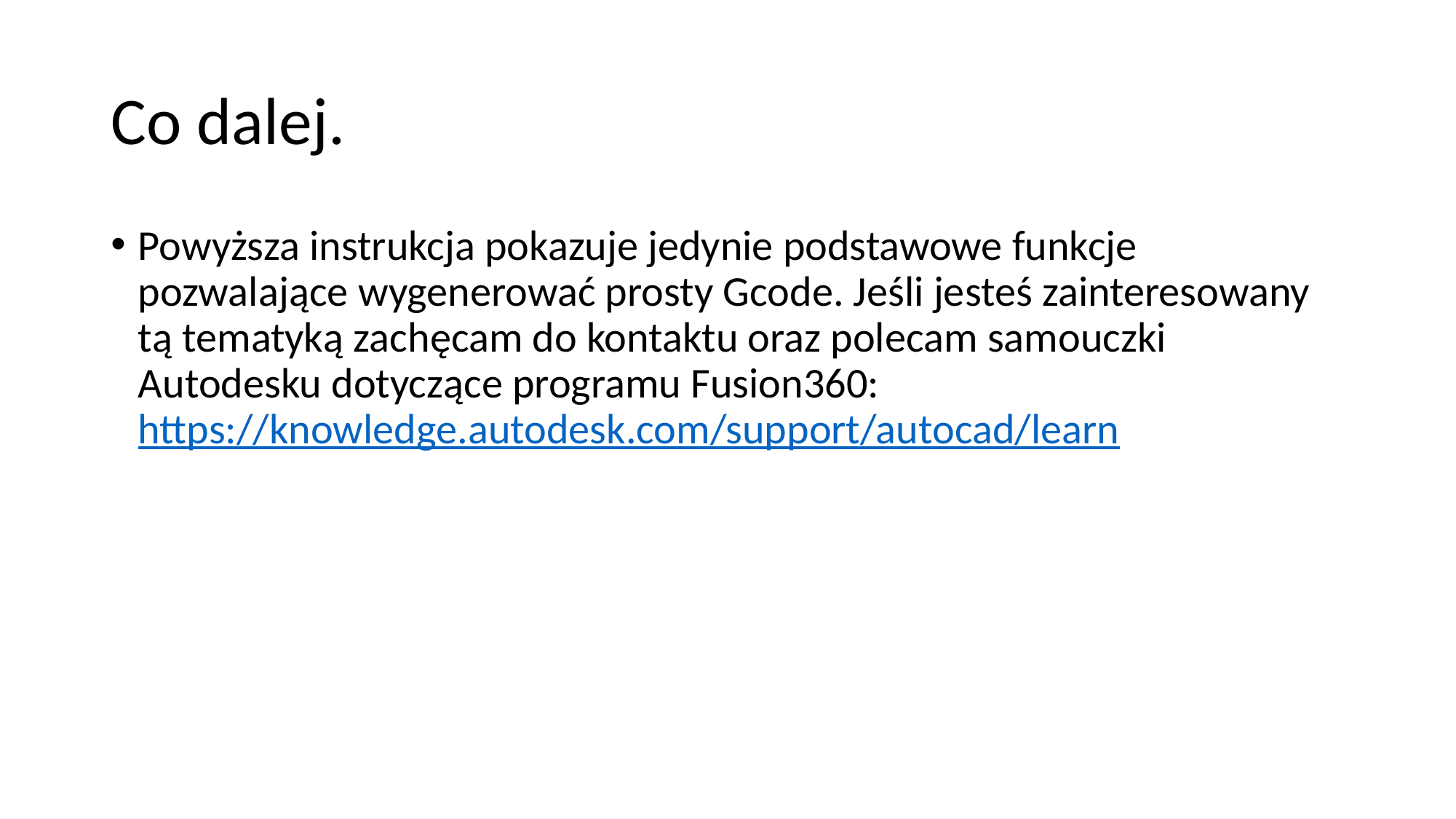

# Co dalej.
Powyższa instrukcja pokazuje jedynie podstawowe funkcje pozwalające wygenerować prosty Gcode. Jeśli jesteś zainteresowany tą tematyką zachęcam do kontaktu oraz polecam samouczki Autodesku dotyczące programu Fusion360: https://knowledge.autodesk.com/support/autocad/learn